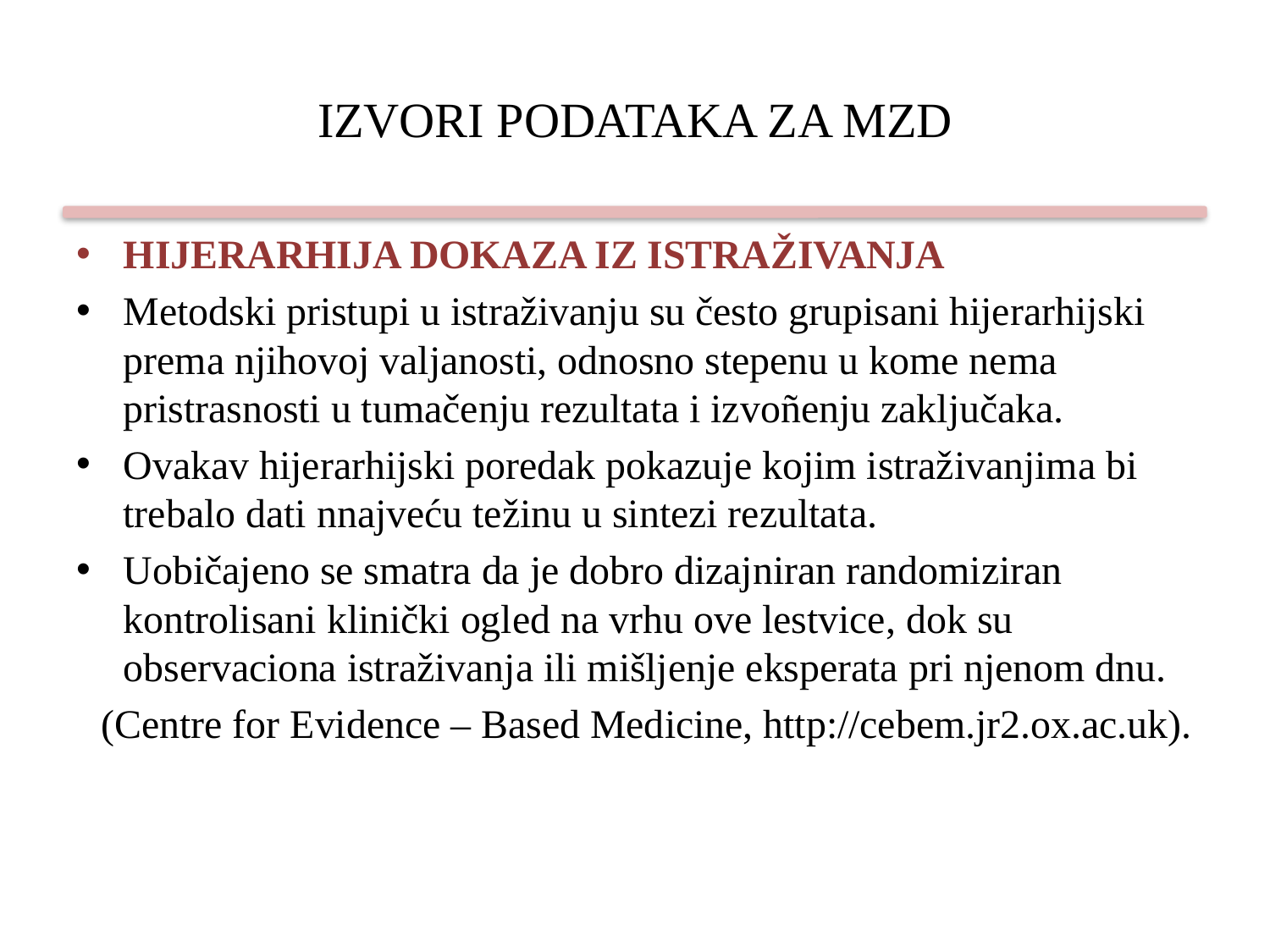

# IZVORI PODATAKA ZA MZD

HIJERARHIJA DOKAZA IZ ISTRAŽIVANJA
Metodski pristupi u istraživanju su često grupisani hijerarhijski prema njihovoj valjanosti, odnosno stepenu u kome nema pristrasnosti u tumačenju rezultata i izvoñenju zaključaka.
Ovakav hijerarhijski poredak pokazuje kojim istraživanjima bi trebalo dati nnajveću težinu u sintezi rezultata.
Uobičajeno se smatra da je dobro dizajniran randomiziran kontrolisani klinički ogled na vrhu ove lestvice, dok su  observaciona istraživanja ili mišljenje eksperata pri njenom dnu.
(Centre for Evidence – Based Medicine, http://cebem.jr2.ox.ac.uk).